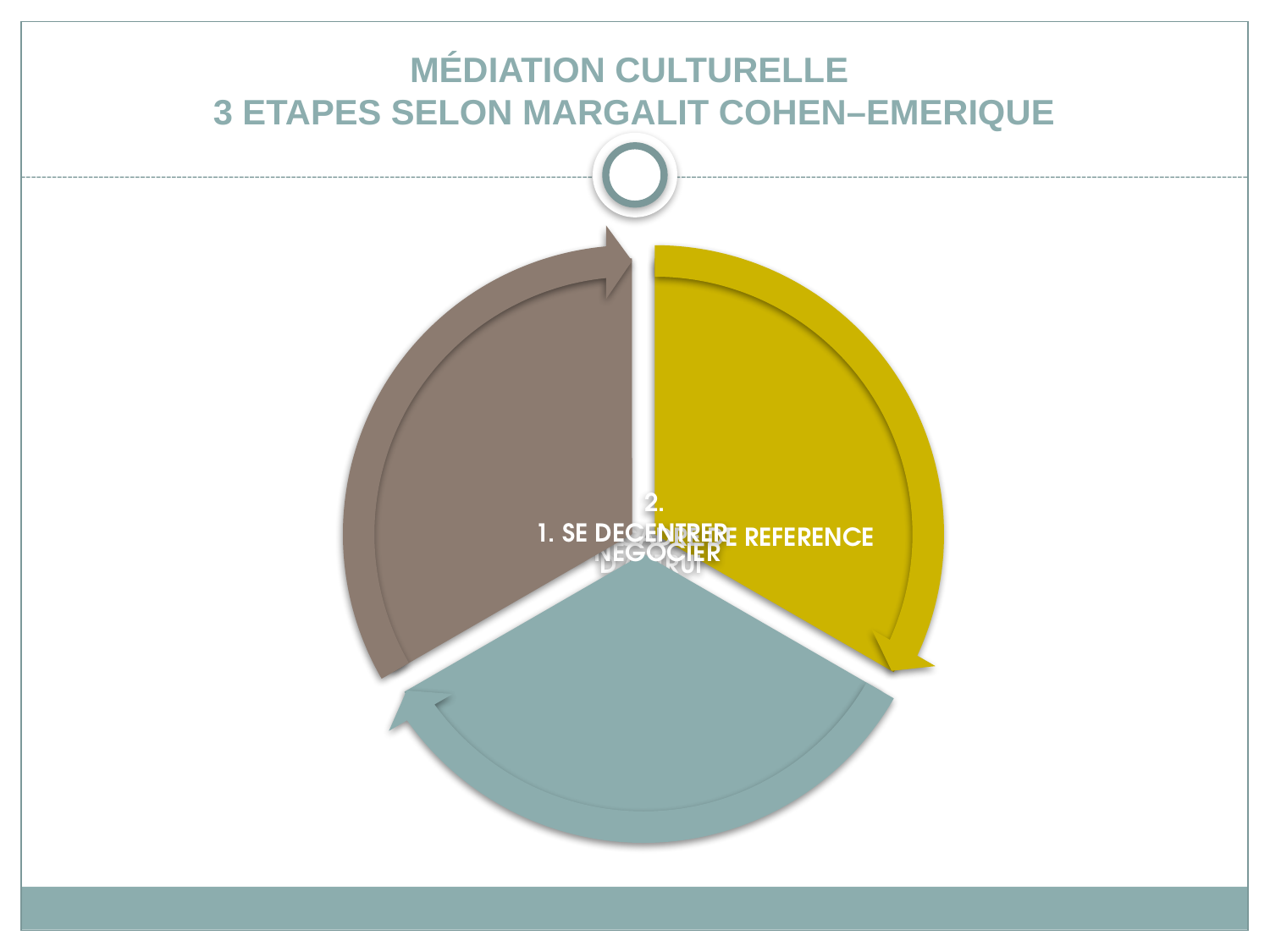

MÉDIATION CULTURELLE
3 ETAPES SELON MARGALIT COHEN–EMERIQUE
2.
 DECOUVRIR LE CADRE DE REFERENCE D’AUTRUI
3. NEGOCIER
1. SE DECENTRER